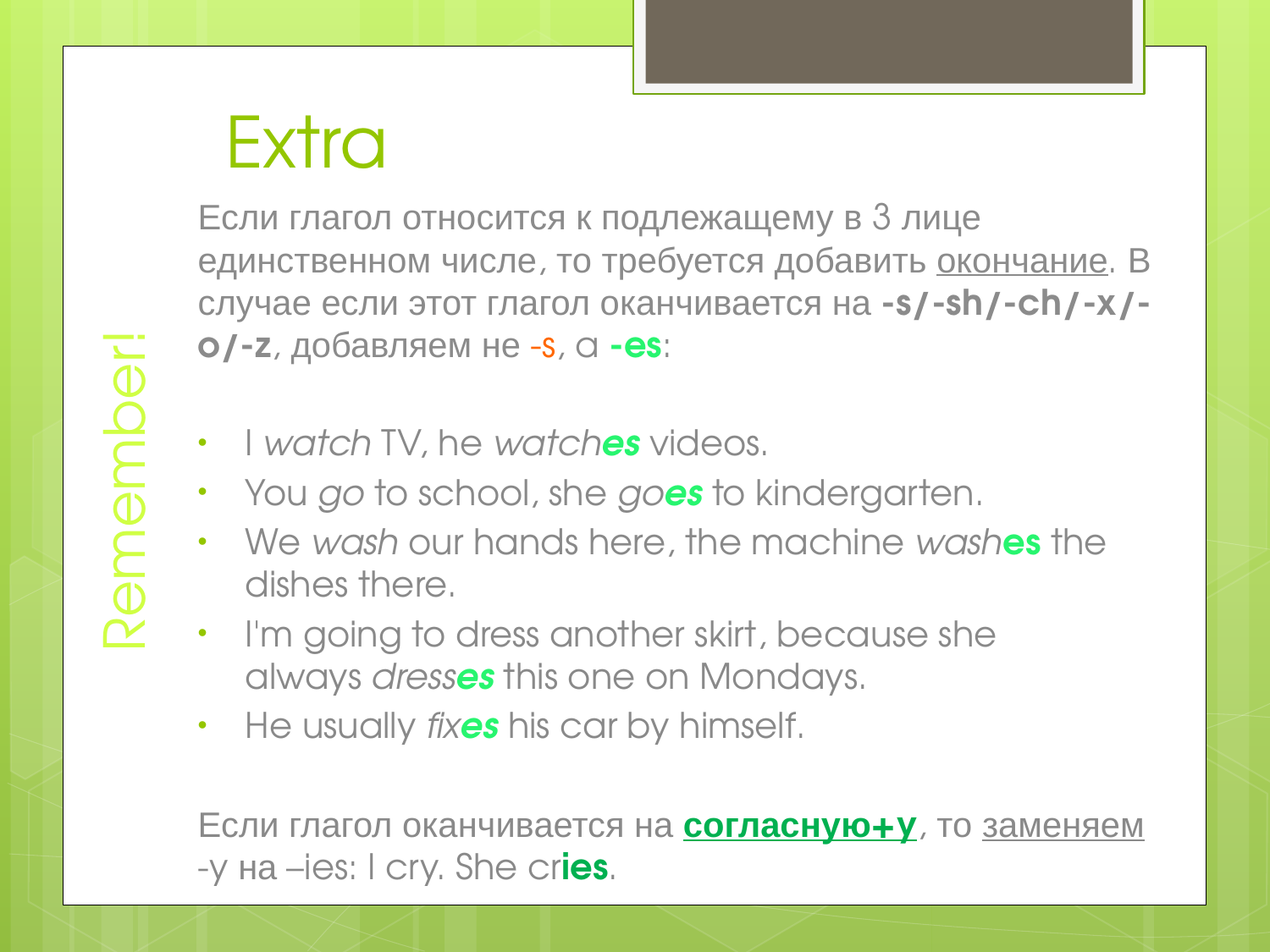

# Extra
Если глагол относится к подлежащему в 3 лице единственном числе, то требуется добавить окончание. В случае если этот глагол оканчивается на -s/-sh/-ch/-x/-o/-z, добавляем не -s, a -es:

I watch TV, he watches videos.
You go to school, she goes to kindergarten.
We wash our hands here, the machine washes the dishes there.
I'm going to dress another skirt, because she always dresses this one on Mondays.
He usually fixes his car by himself.

Если глагол оканчивается на согласную+y, то заменяем -y на –ies: I cry. She cries.

Remember!